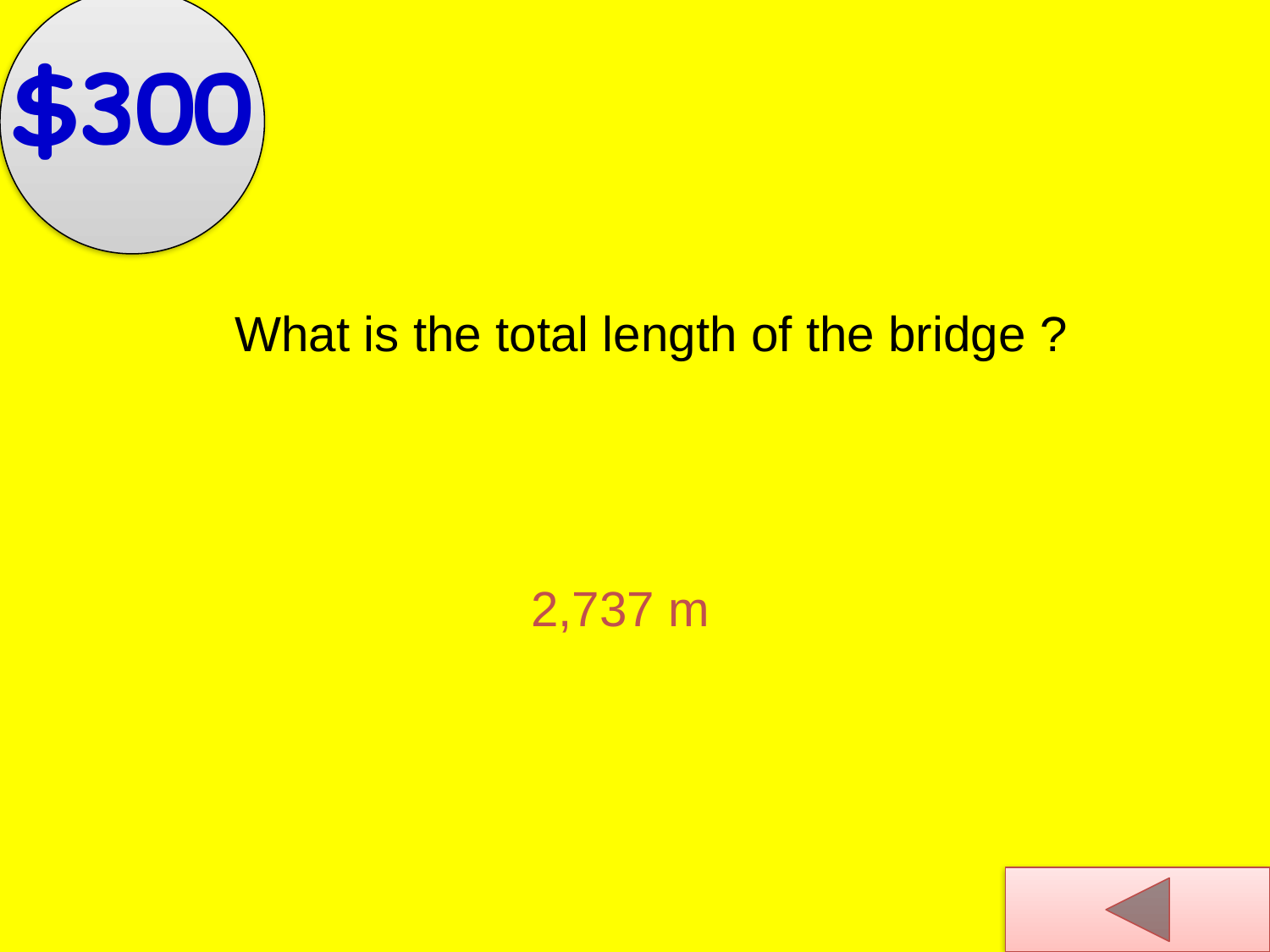

$300
What is the total length of the bridge ?
2,737 m